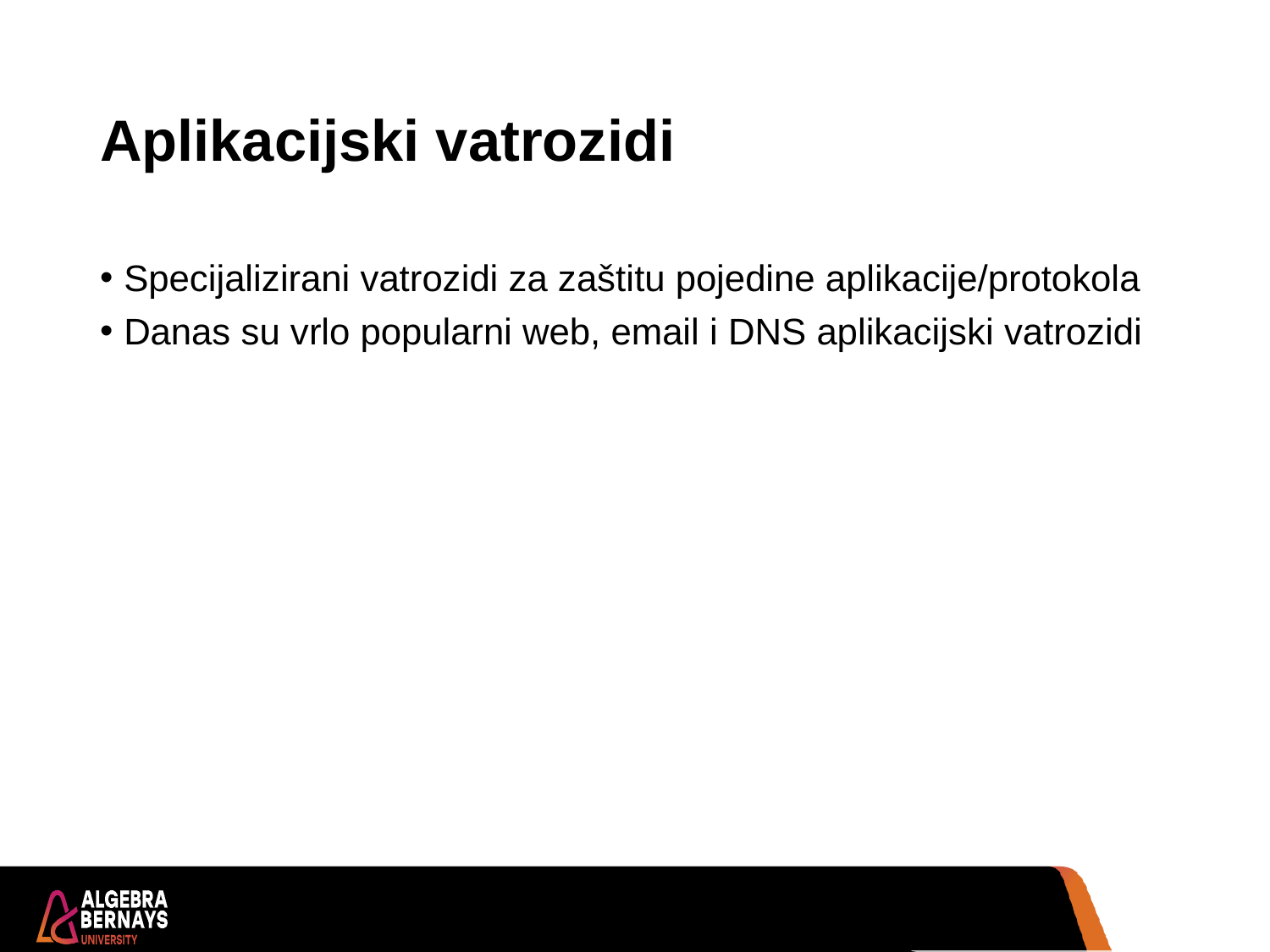

# Aplikacijski vatrozidi
Specijalizirani vatrozidi za zaštitu pojedine aplikacije/protokola
Danas su vrlo popularni web, email i DNS aplikacijski vatrozidi